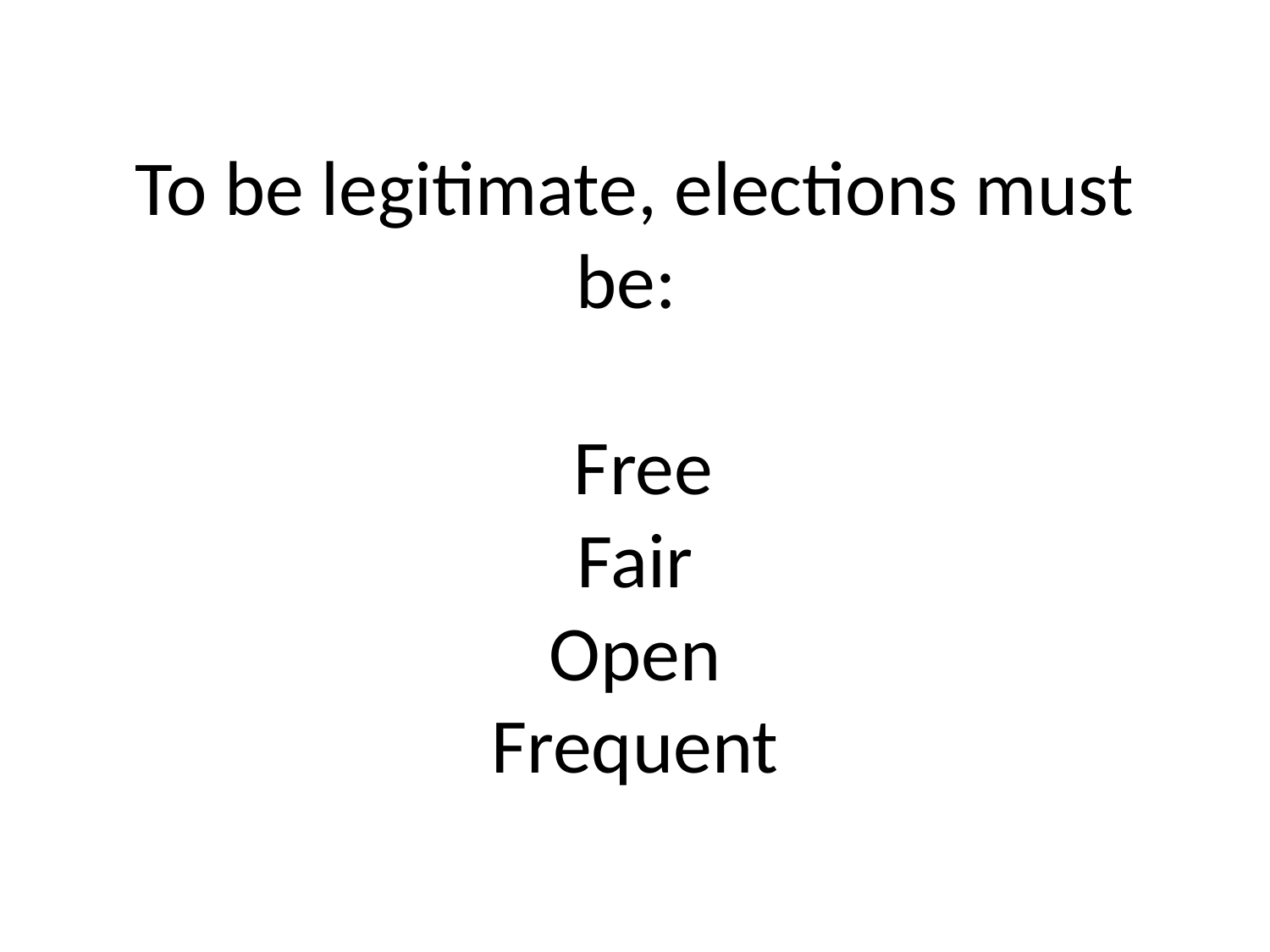

# To be legitimate, elections must be: Free Fair Open Frequent